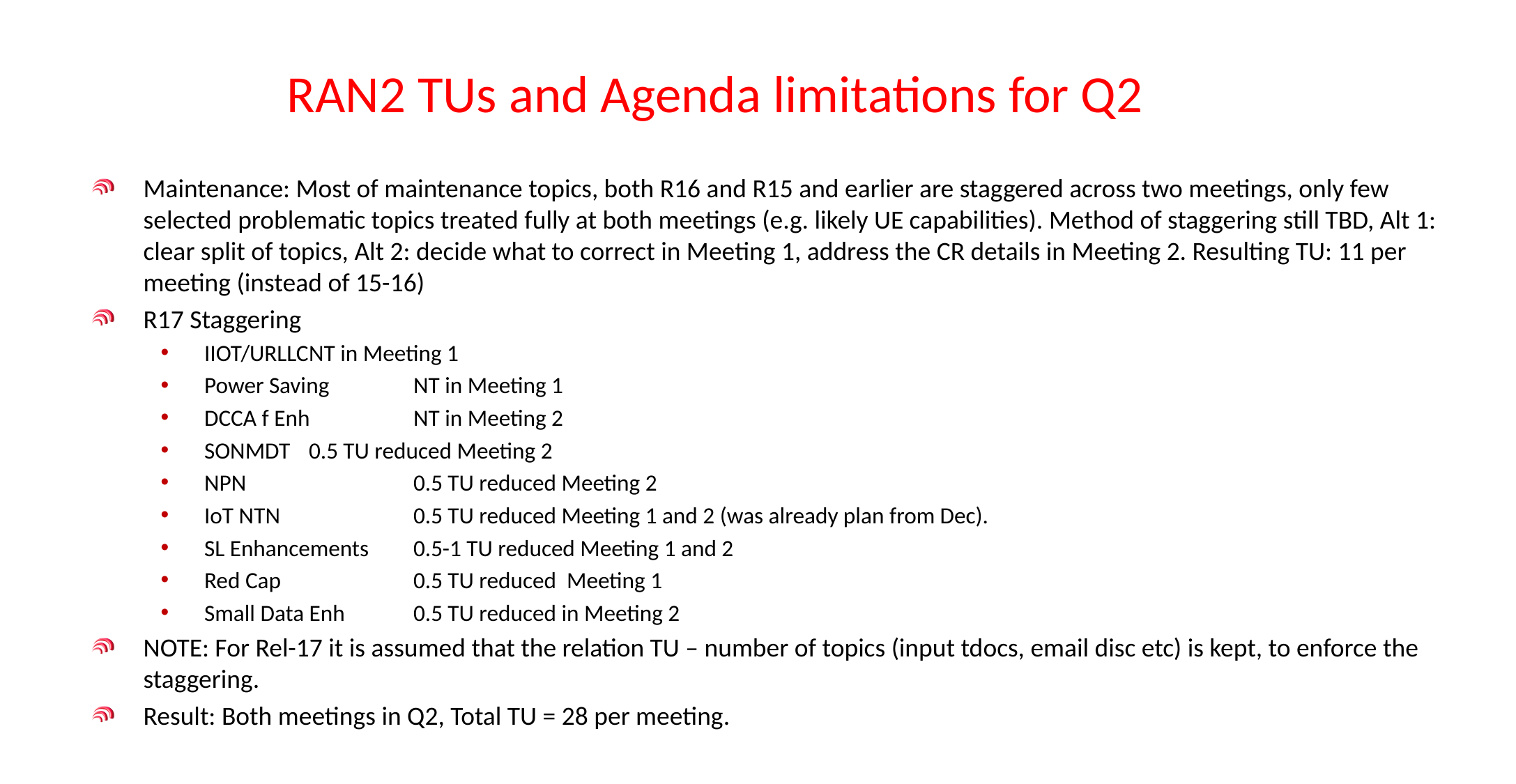

# RAN2 TUs and Agenda limitations for Q2
Maintenance: Most of maintenance topics, both R16 and R15 and earlier are staggered across two meetings, only few selected problematic topics treated fully at both meetings (e.g. likely UE capabilities). Method of staggering still TBD, Alt 1: clear split of topics, Alt 2: decide what to correct in Meeting 1, address the CR details in Meeting 2. Resulting TU: 11 per meeting (instead of 15-16)
R17 Staggering
IIOT/URLLC	NT in Meeting 1
Power Saving 	NT in Meeting 1
DCCA f Enh	NT in Meeting 2
SONMDT	0.5 TU reduced Meeting 2
NPN		0.5 TU reduced Meeting 2
IoT NTN		0.5 TU reduced Meeting 1 and 2 (was already plan from Dec).
SL Enhancements	0.5-1 TU reduced Meeting 1 and 2
Red Cap		0.5 TU reduced  Meeting 1
Small Data Enh	0.5 TU reduced in Meeting 2
NOTE: For Rel-17 it is assumed that the relation TU – number of topics (input tdocs, email disc etc) is kept, to enforce the staggering.
Result: Both meetings in Q2, Total TU = 28 per meeting.